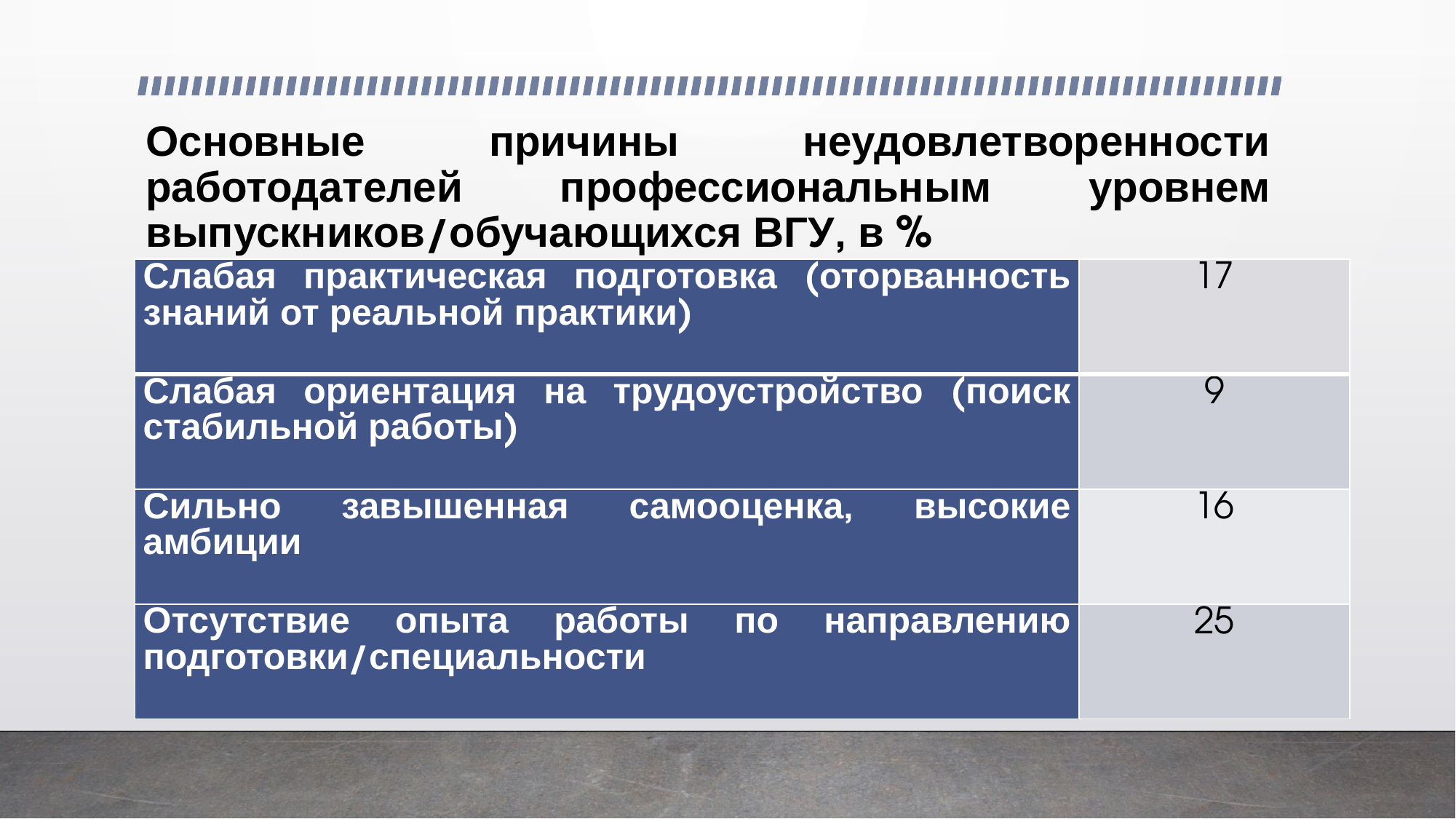

# Основные причины неудовлетворенности работодателей профессиональным уровнем выпускников/обучающихся ВГУ, в %
| Слабая практическая подготовка (оторванность знаний от реальной практики) | 17 |
| --- | --- |
| Слабая ориентация на трудоустройство (поиск стабильной работы) | 9 |
| Сильно завышенная самооценка, высокие амбиции | 16 |
| Отсутствие опыта работы по направлению подготовки/специальности | 25 |